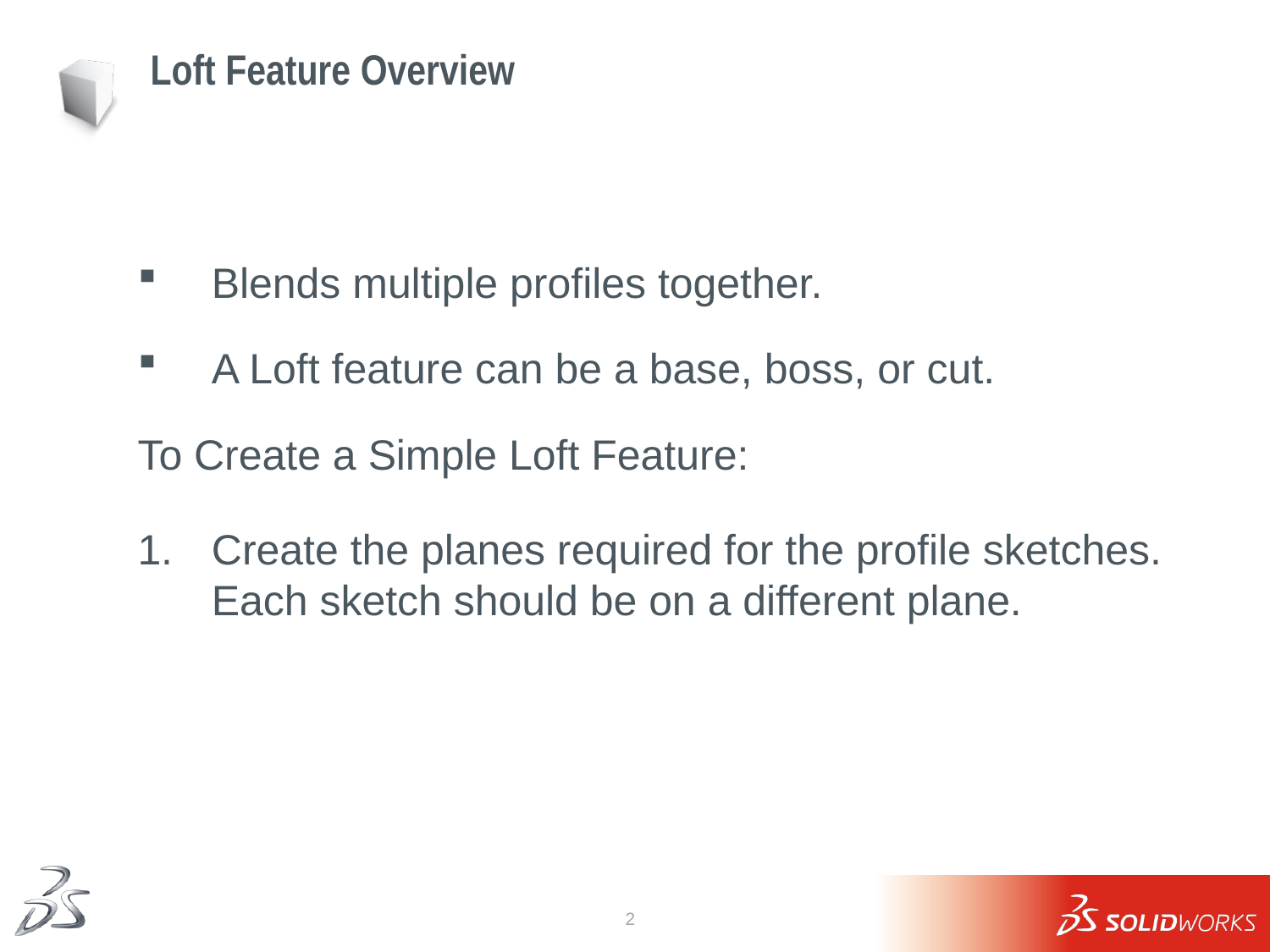

# Loft Feature Overview
Blends multiple profiles together.
A Loft feature can be a base, boss, or cut.
To Create a Simple Loft Feature:
Create the planes required for the profile sketches.
Each sketch should be on a different plane.